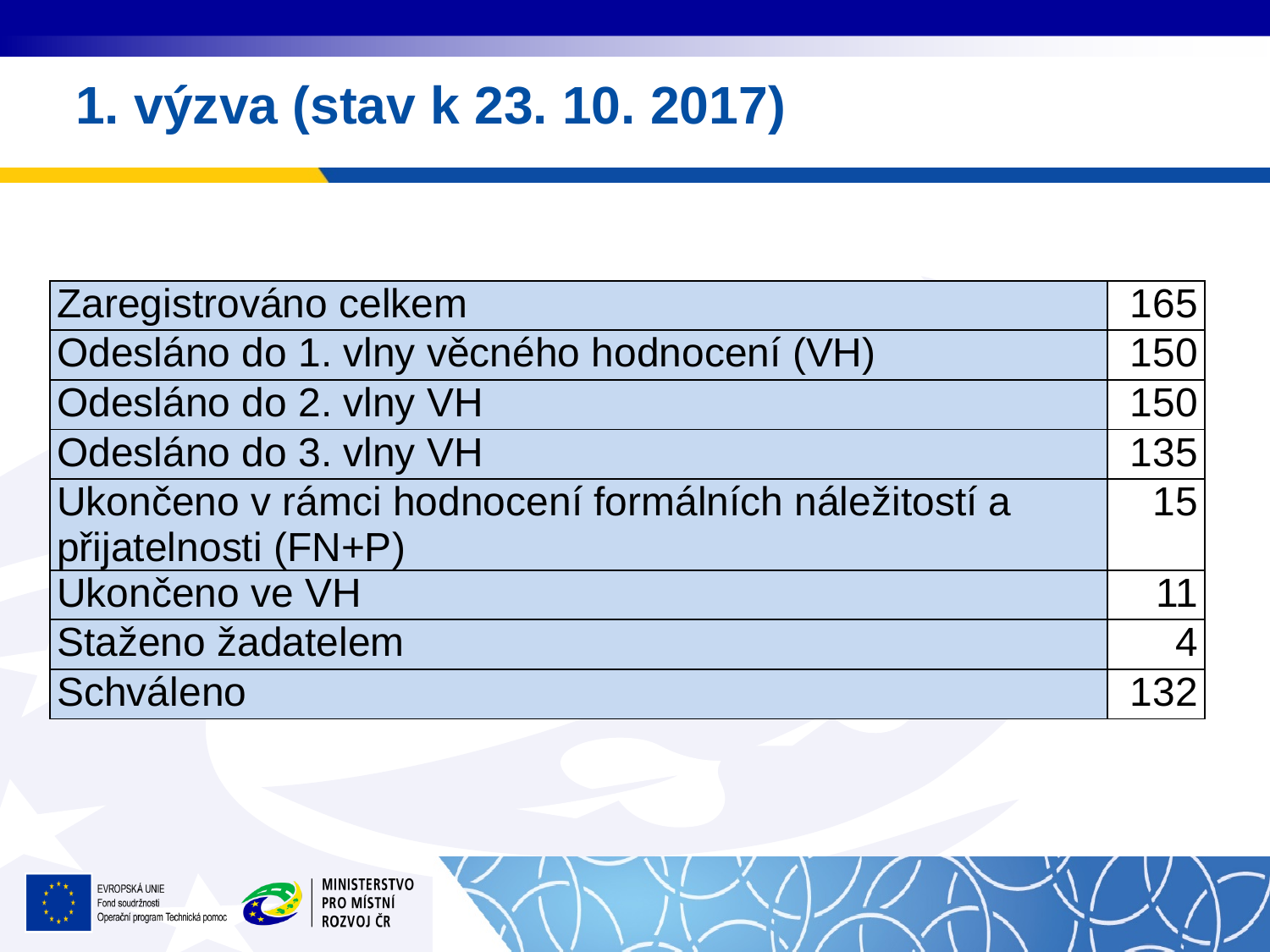

# 1. výzva (stav k 23. 10. 2017)
| Zaregistrováno celkem | 165 |
| --- | --- |
| Odesláno do 1. vlny věcného hodnocení (VH) | 150 |
| Odesláno do 2. vlny VH | 150 |
| Odesláno do 3. vlny VH | 135 |
| Ukončeno v rámci hodnocení formálních náležitostí a přijatelnosti (FN+P) | 15 |
| Ukončeno ve VH | 11 |
| Staženo žadatelem | 4 |
| Schváleno | 132 |